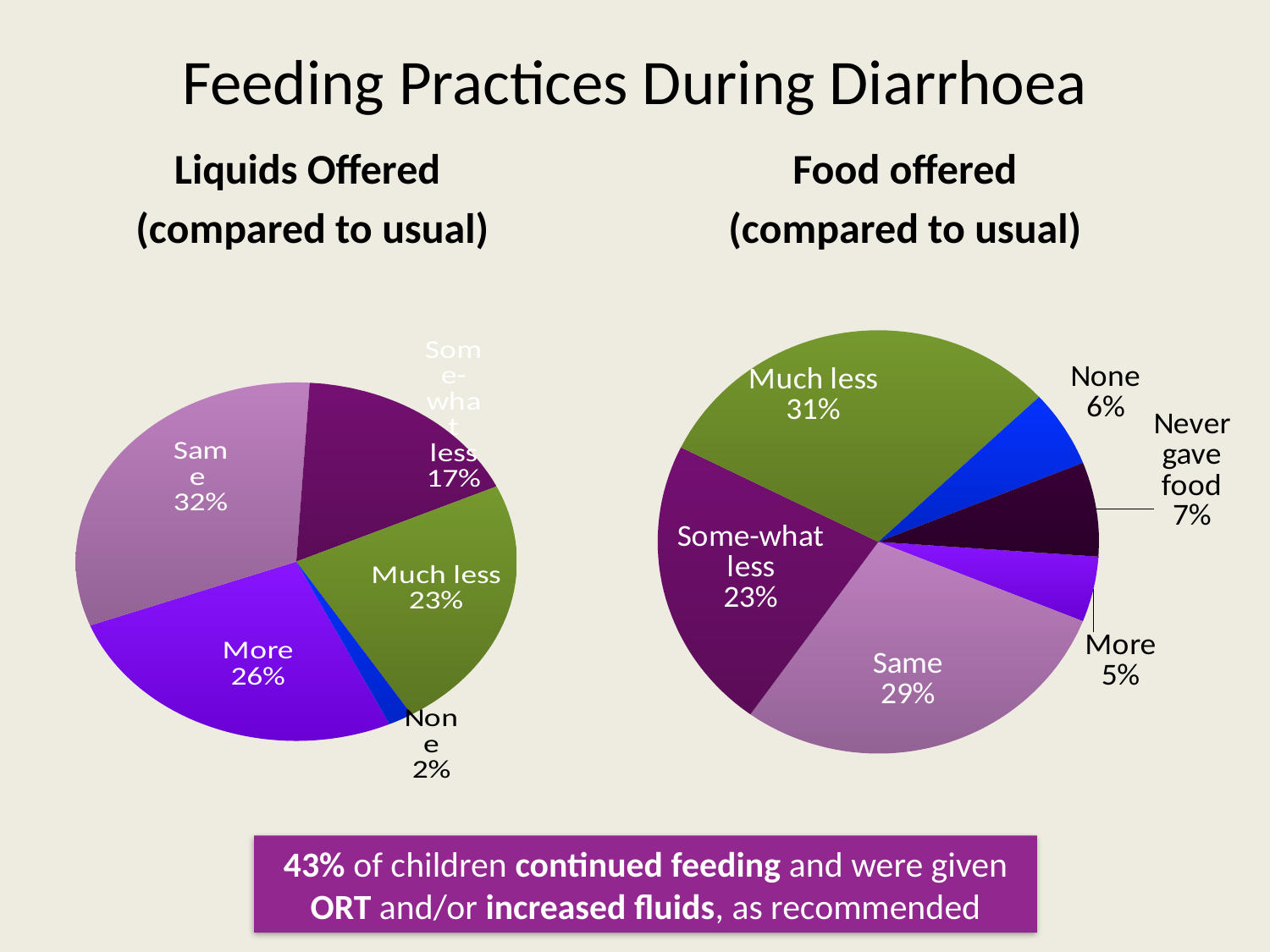

# Feeding Practices During Diarrhoea
Liquids Offered
(compared to usual)
Food offered
(compared to usual)

### Chart

| Category | Sales |
|---|---|
| More | 26.1 |
| Same  | 31.7 |
| Somewhat less | 17.1 |
| Much less | 23.1 |
| None | 1.8 |

### Chart

| Category | Sales |
|---|---|
| More | 5.0 |
| Same | 28.7 |
| Somewhat less | 22.5 |
| Much less | 30.6 |
| None | 5.9 |
| Never gave food | 7.2 |
43% of children continued feeding and were given ORT and/or increased fluids, as recommended